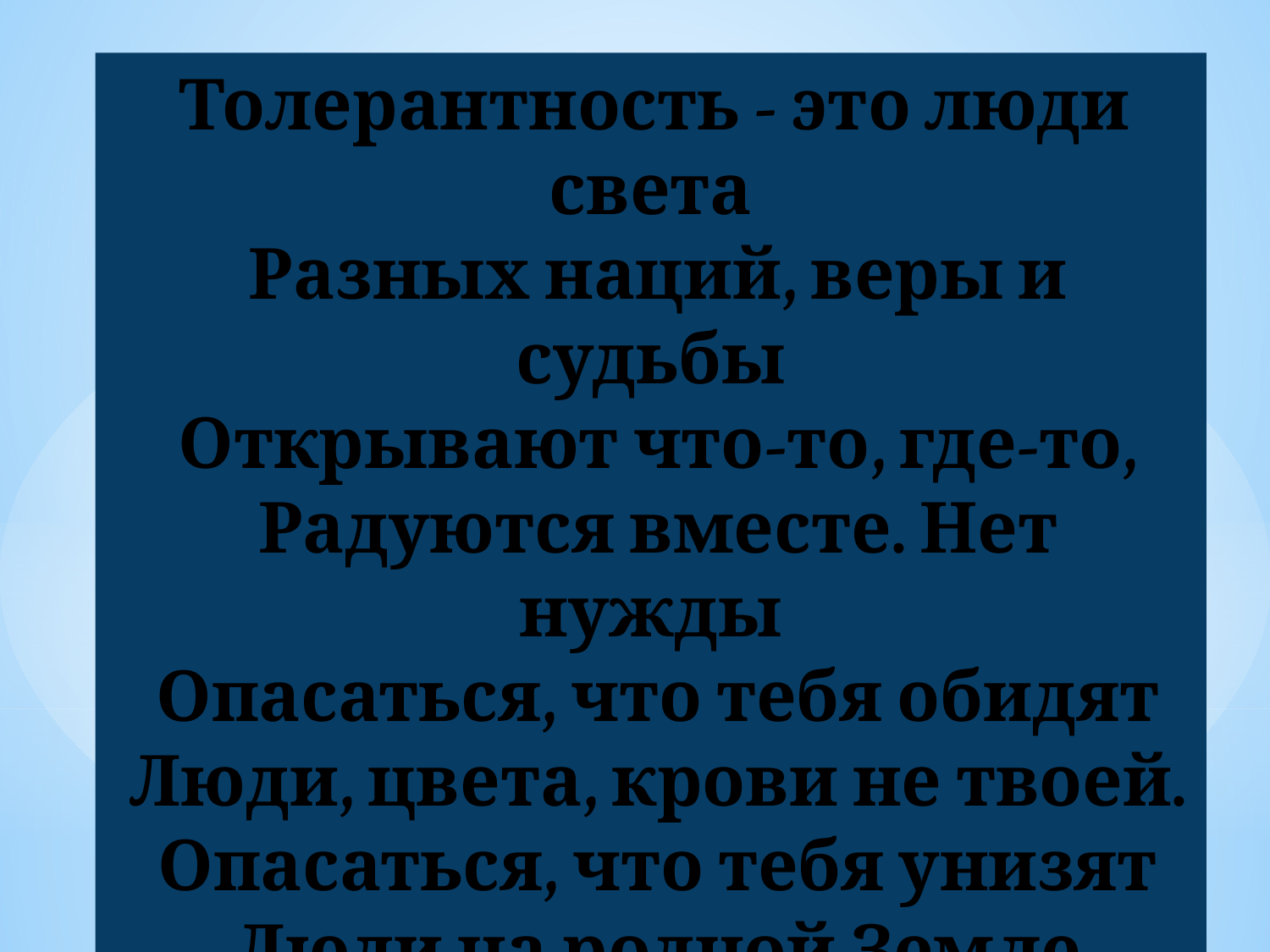

Толерантность - это люди света
 Разных наций, веры и судьбы
 Открывают что-то, где-то,
 Радуются вместе. Нет нужды
 Опасаться, что тебя обидят
 Люди, цвета, крови не твоей.
 Опасаться, что тебя унизят
 Люди на родной Земле твоей.
26